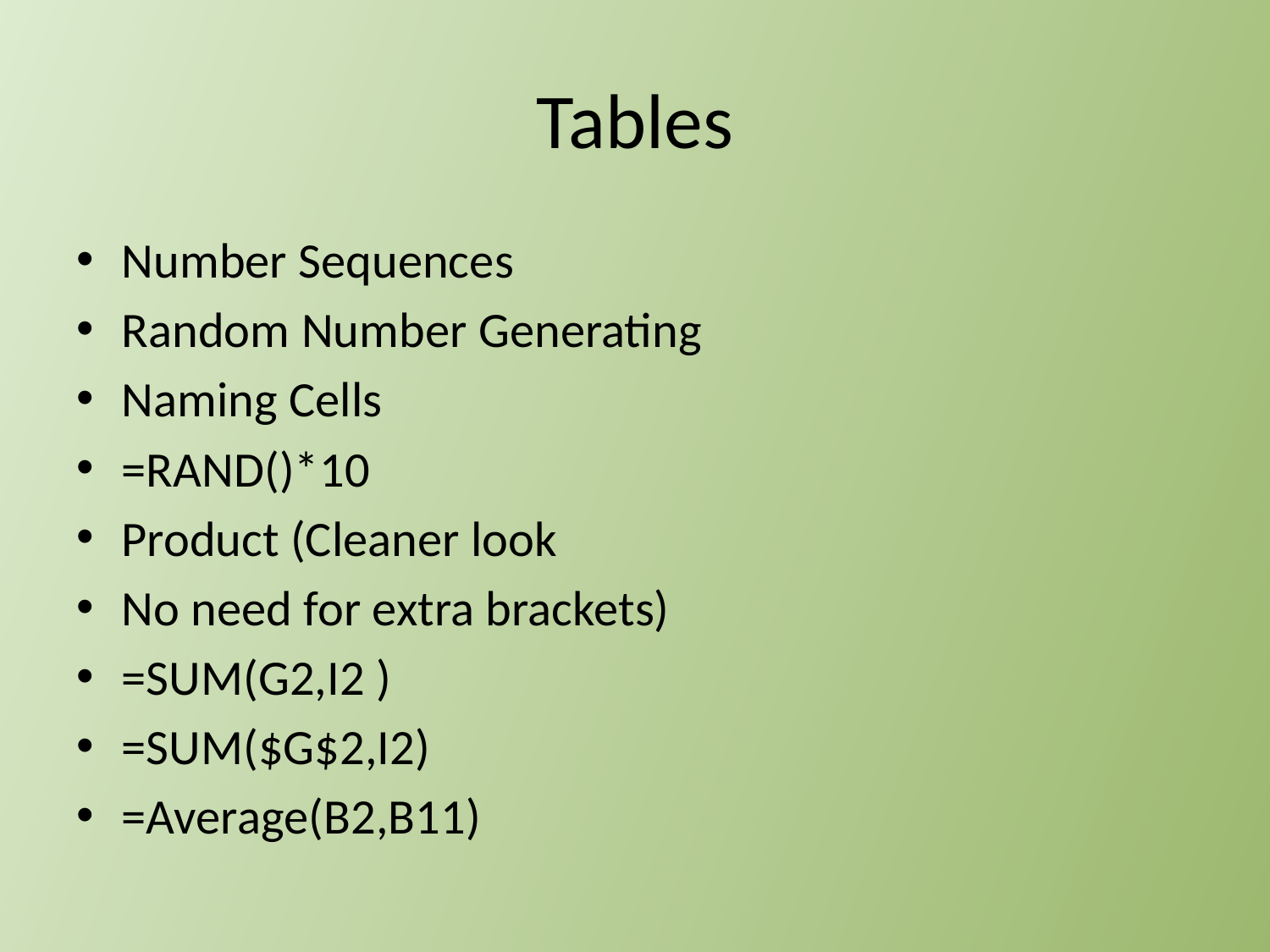

# Tables
Number Sequences
Random Number Generating
Naming Cells
=RAND()*10
Product (Cleaner look
No need for extra brackets)
=SUM(G2,I2 )
=SUM($G$2,I2)
=Average(B2,B11)